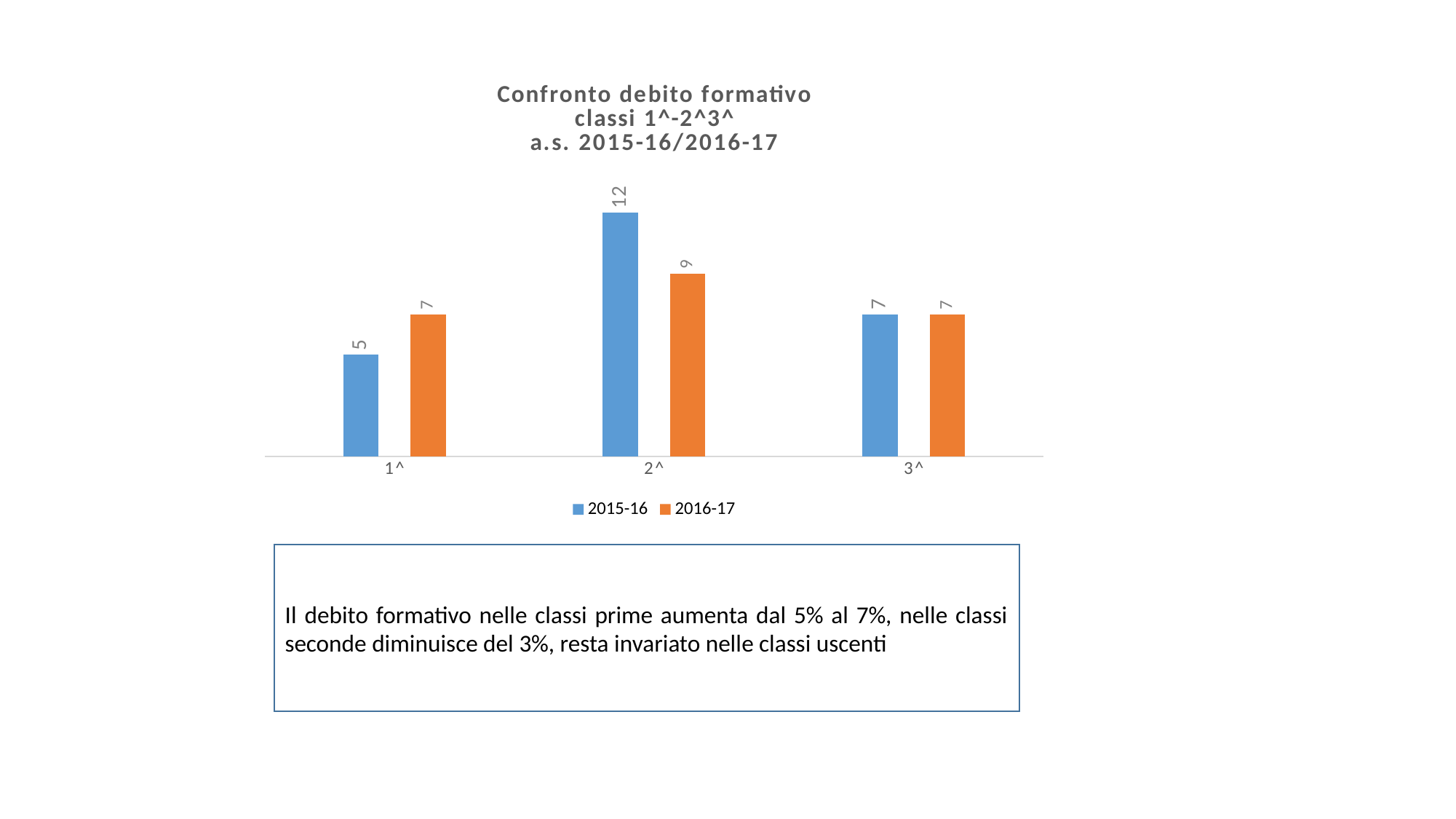

### Chart: Confronto debito formativo
classi 1^-2^3^

a.s. 2015-16/2016-17

| Category | 2015-16 | 2016-17 |
|---|---|---|
| 1^ | 5.0 | 7.0 |
| 2^ | 12.0 | 9.0 |
| 3^ | 7.0 | 7.0 |
Il debito formativo nelle classi prime aumenta dal 5% al 7%, nelle classi seconde diminuisce del 3%, resta invariato nelle classi uscenti.